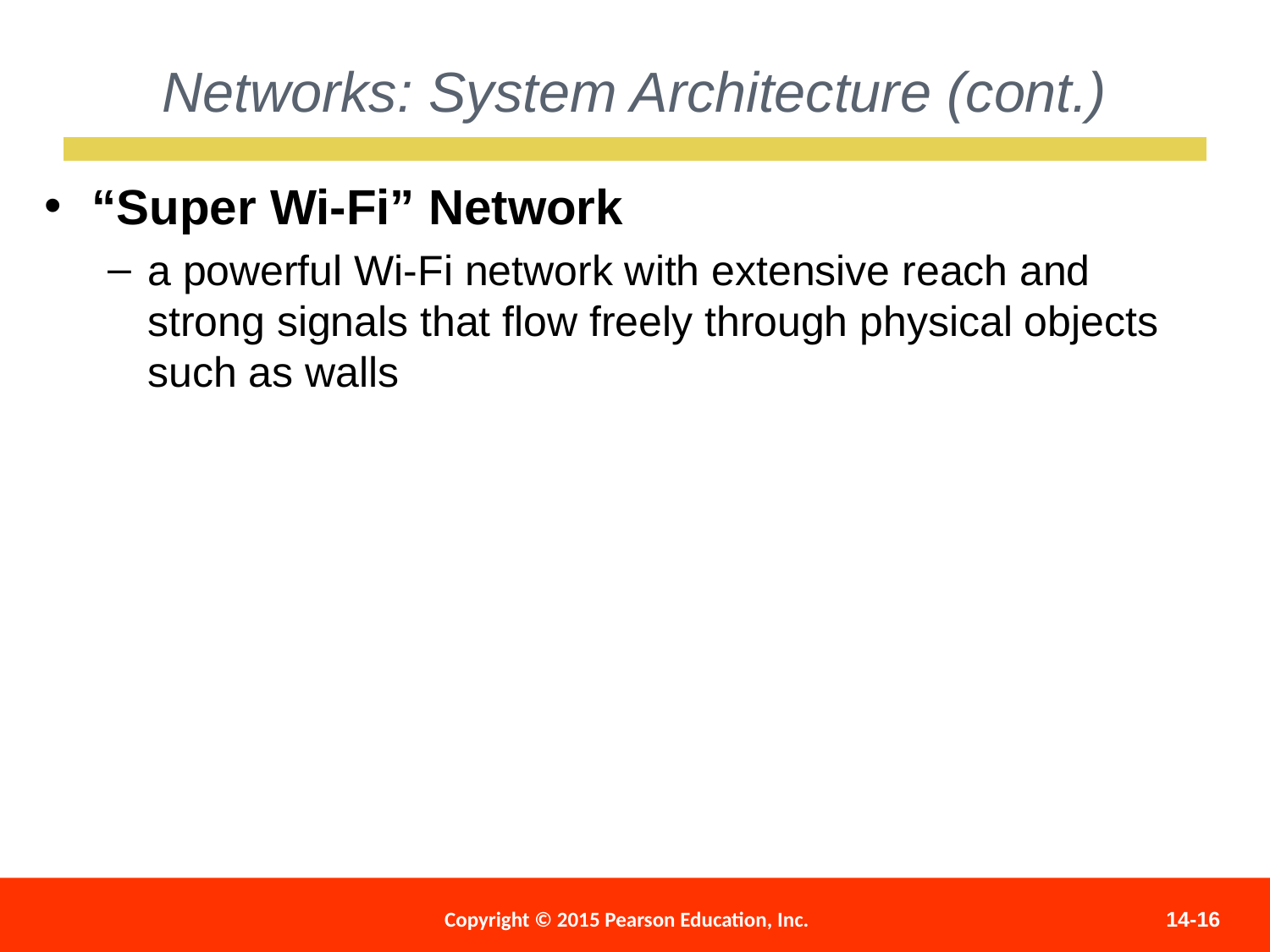

Networks: System Architecture (cont.)
“Super Wi-Fi” Network
a powerful Wi-Fi network with extensive reach and strong signals that flow freely through physical objects such as walls